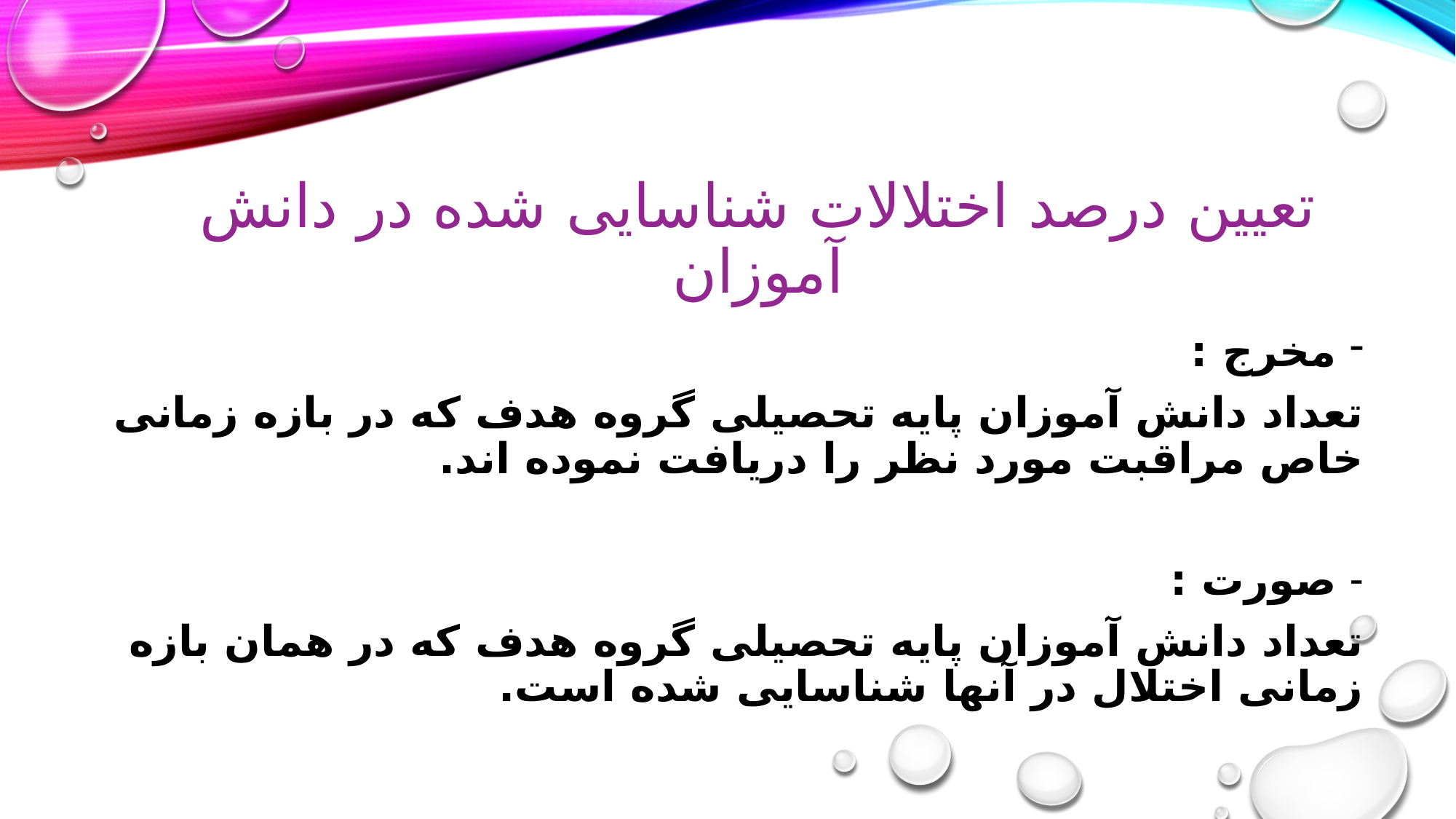

# تعیین درصد اختلالات شناسایی شده در دانش آموزان
مخرج :
تعداد دانش آموزان پایه تحصیلی گروه هدف که در بازه زمانی خاص مراقبت مورد نظر را دریافت نموده اند.

صورت :
تعداد دانش آموزان پایه تحصیلی گروه هدف که در همان بازه زمانی اختلال در آنها شناسایی شده است.